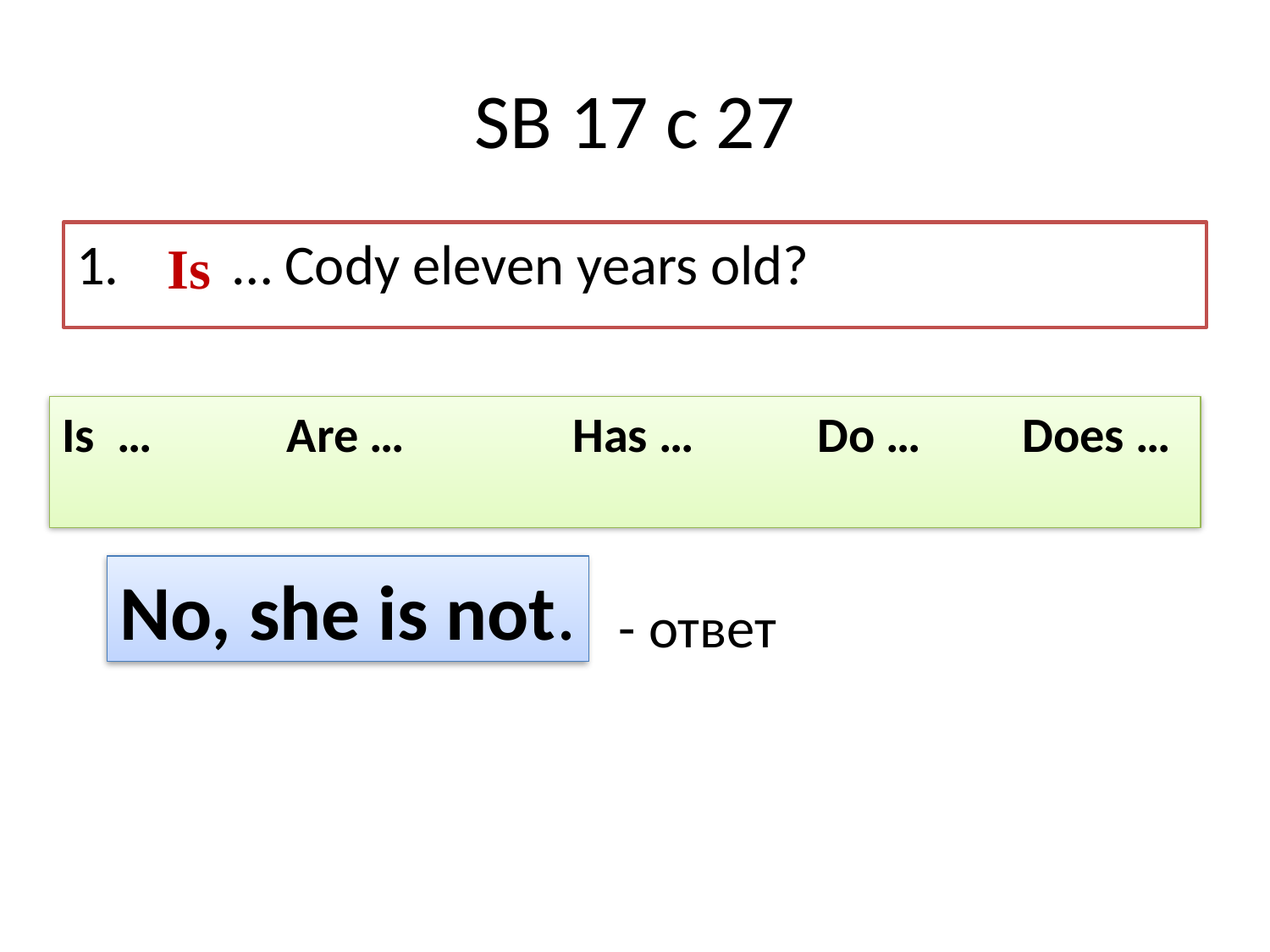

# SB 17 c 27
1.         … Cody eleven years old?
Is
Is  …            Are …               Has …           Do …         Does …
No, she is not.
- ответ